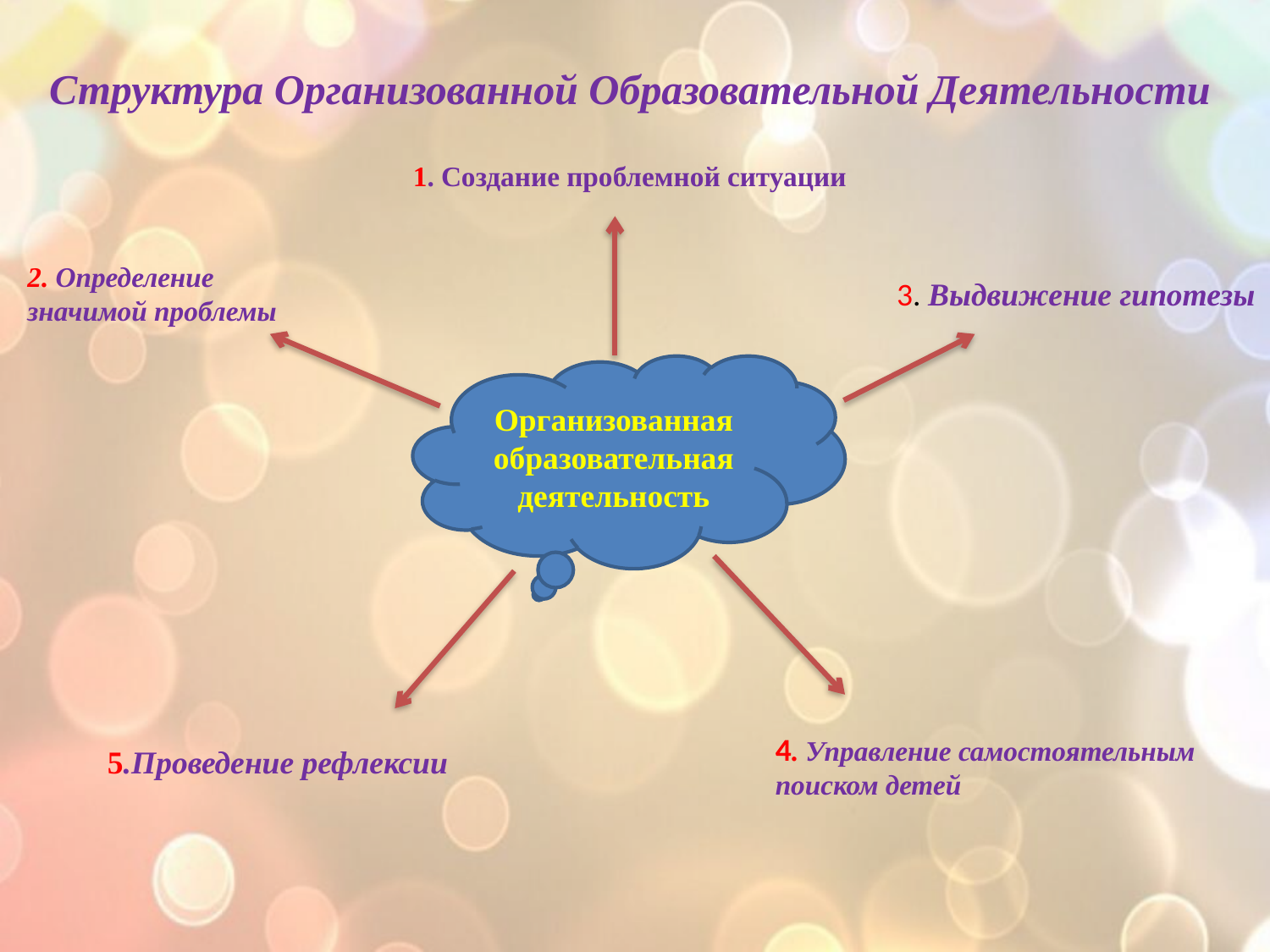

Структура Организованной Образовательной Деятельности

1. Создание проблемной ситуации

2. Определение значимой проблемы
3. Выдвижение гипотезы
Организованная образовательная деятельность
ООД
4. Управление самостоятельным поиском детей
5.Проведение рефлексии